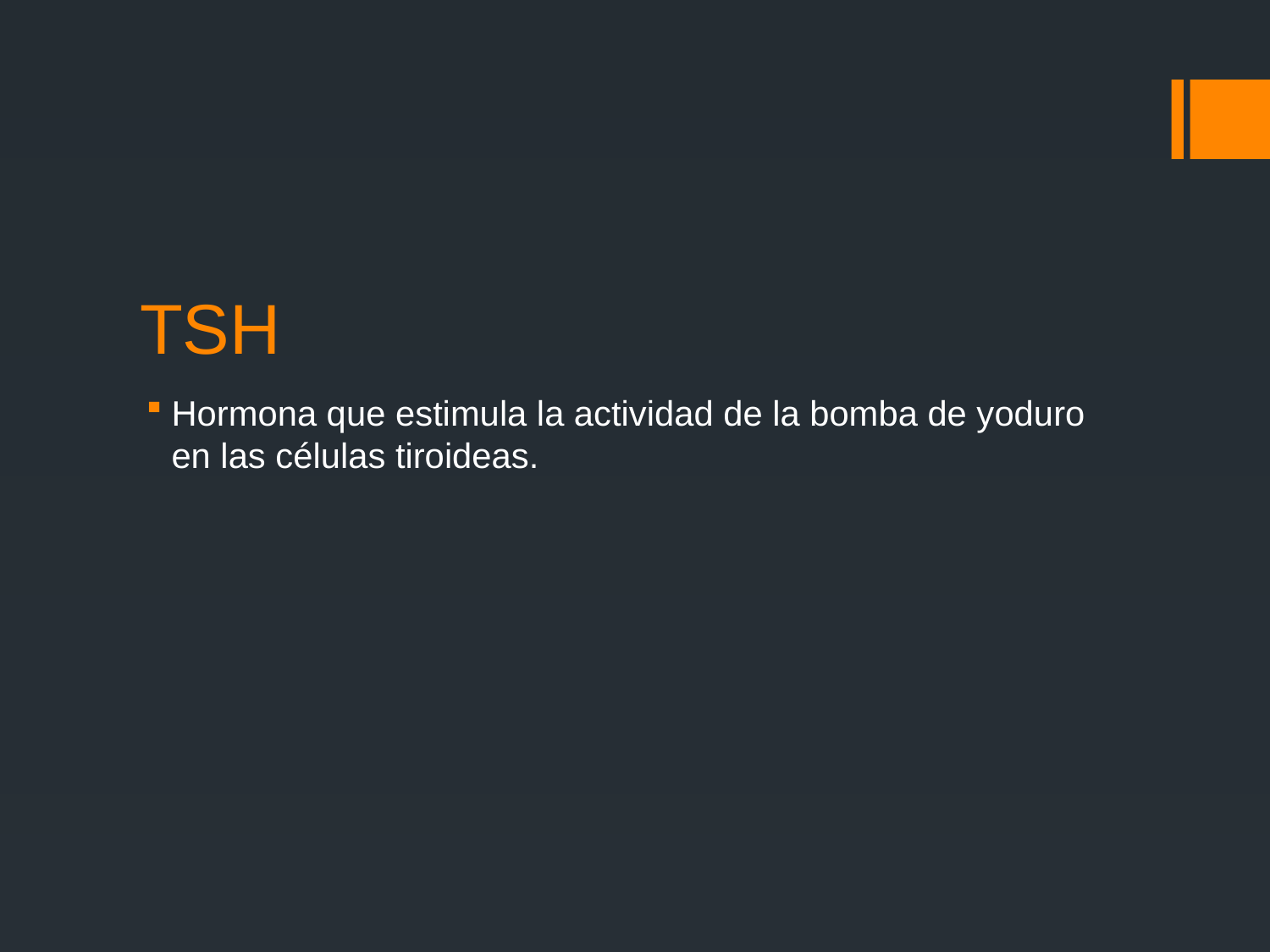

# TSH
Hormona que estimula la actividad de la bomba de yoduro en las células tiroideas.